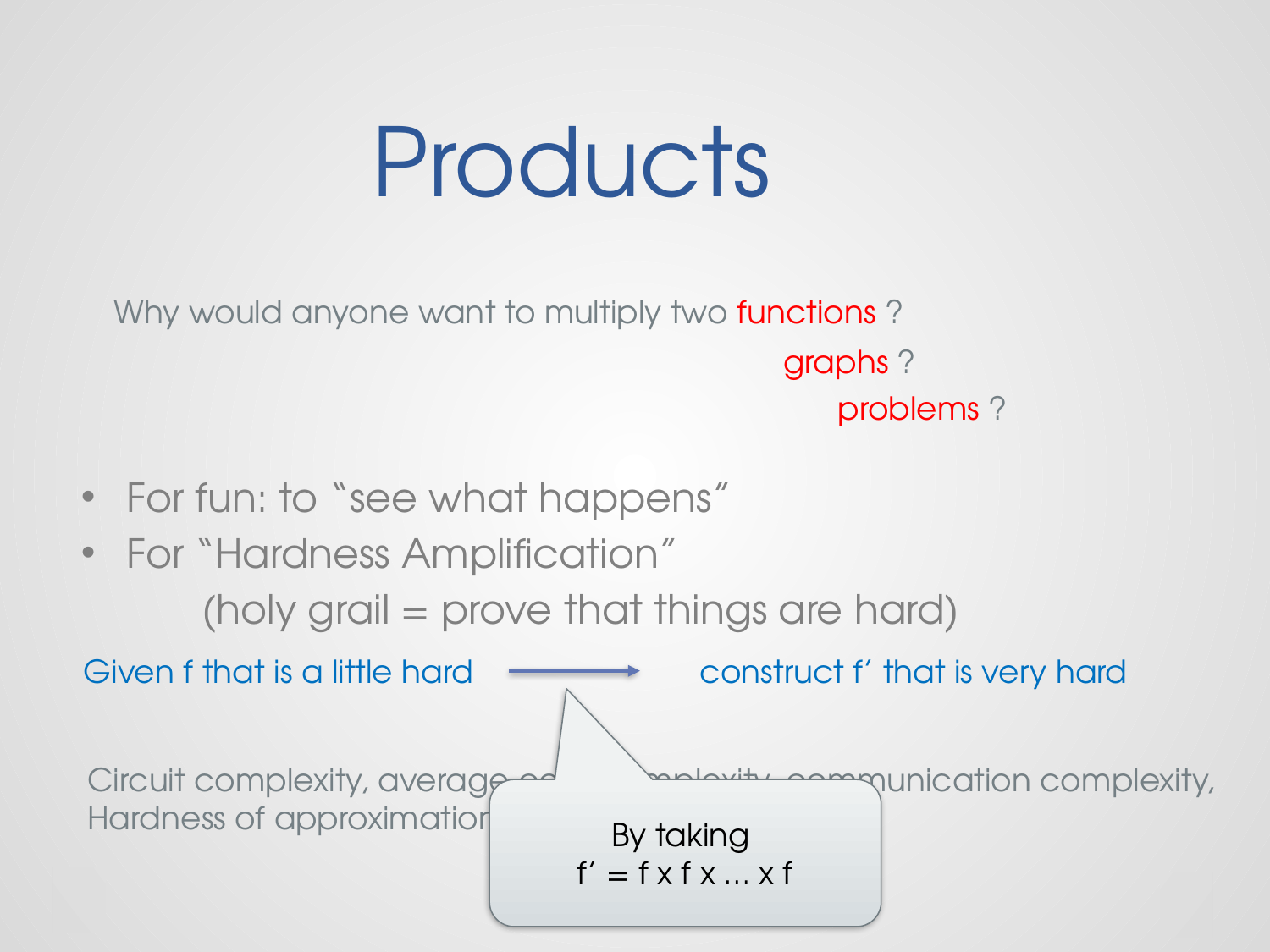

Products
Why would anyone want to multiply two functions ?
graphs ?
problems ?
For fun: to “see what happens”
For “Hardness Amplification”
	(holy grail = prove that things are hard)
Given f that is a little hard
construct f’ that is very hard
Circuit complexity, average case complexity, communication complexity,
Hardness of approximation
By taking
f’ = f x f x … x f